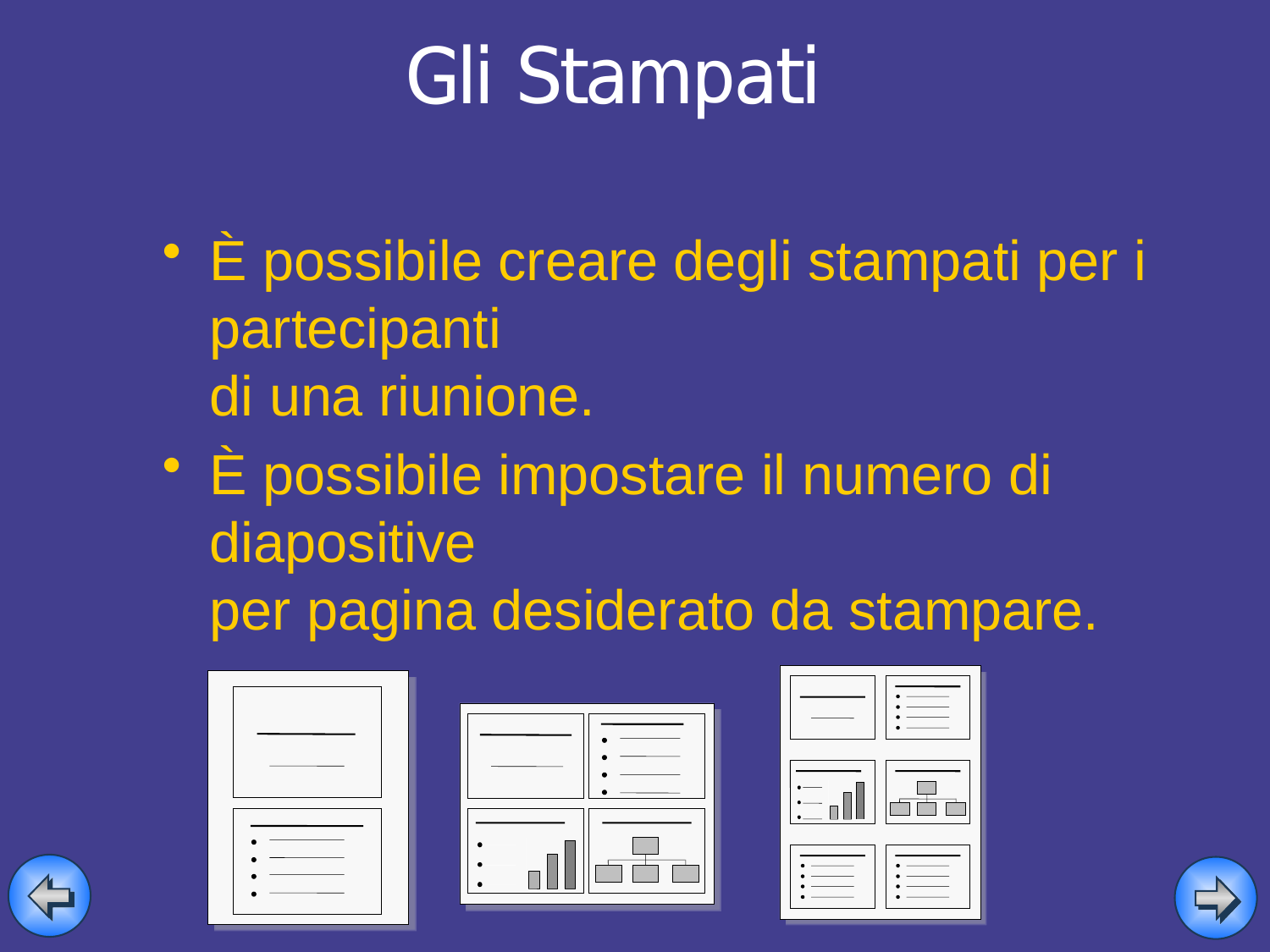

# Gli Stampati
È possibile creare degli stampati per i partecipanti
di una riunione.
È possibile impostare il numero di diapositive
per pagina desiderato da stampare.